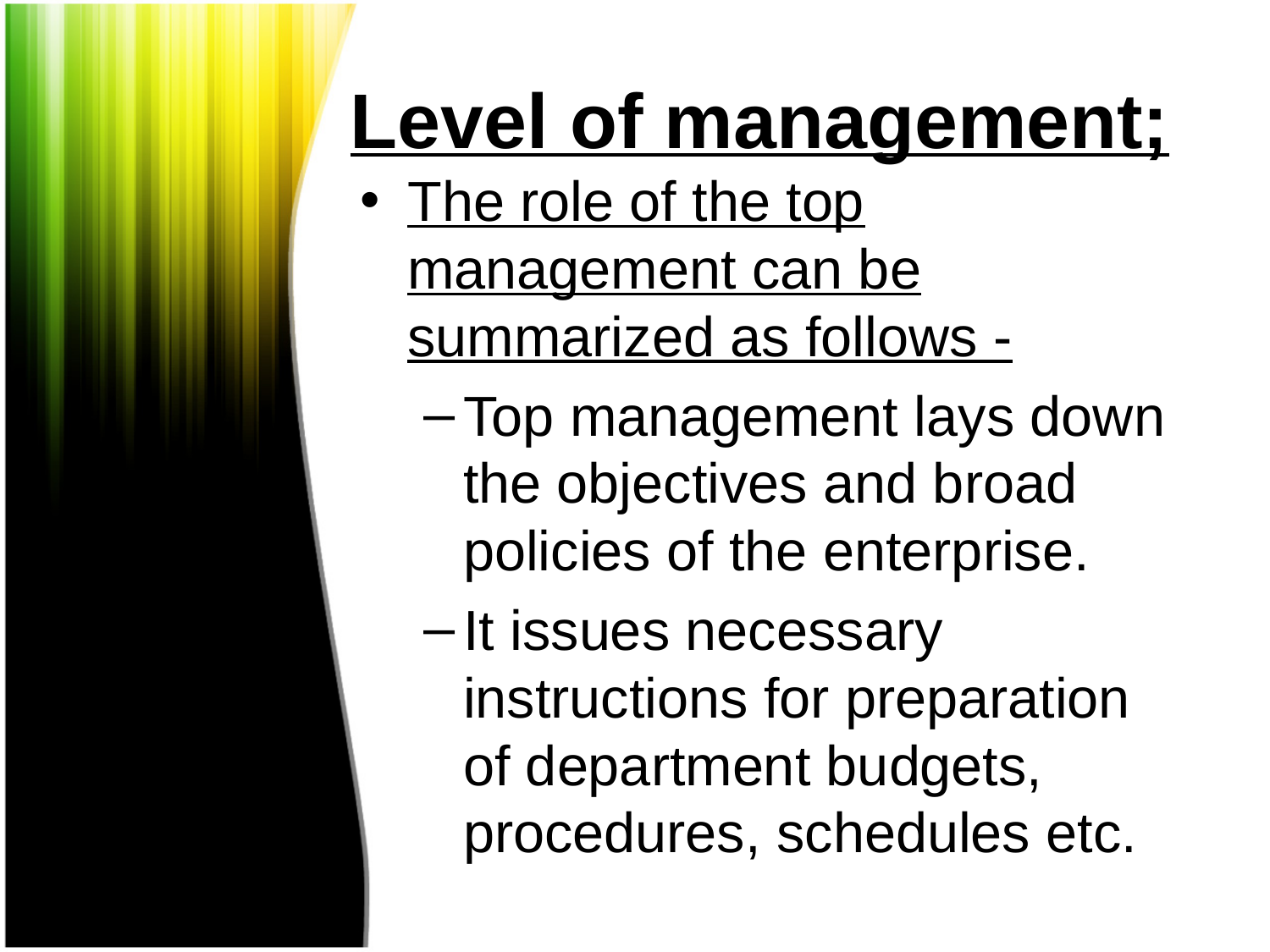

# Level of management;
The role of the top management can be summarized as follows -
Top management lays down the objectives and broad policies of the enterprise.
It issues necessary instructions for preparation of department budgets, procedures, schedules etc.